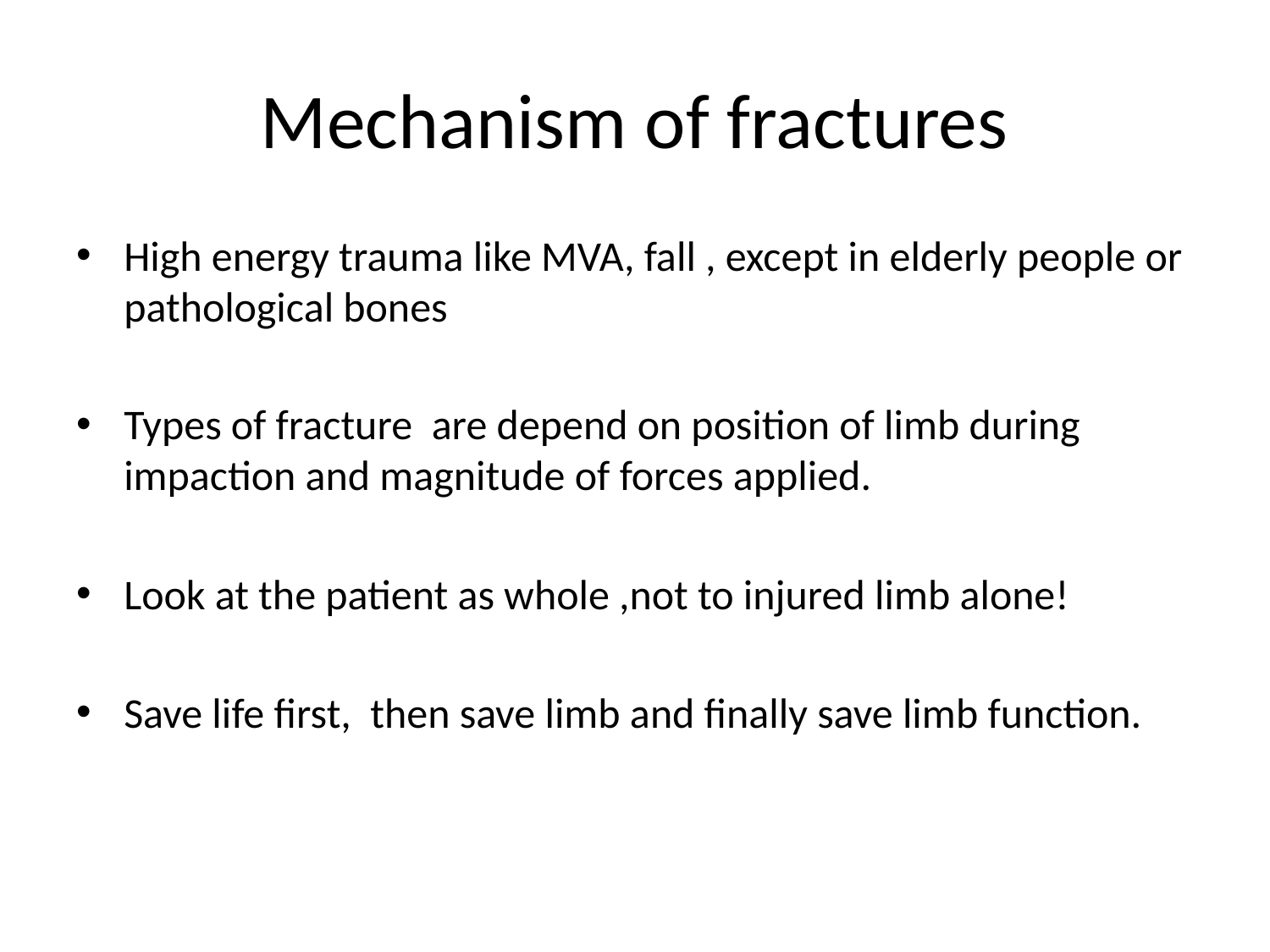

# Mechanism of fractures
High energy trauma like MVA, fall , except in elderly people or  pathological bones

Types of fracture  are depend on position of limb during impaction and magnitude of forces applied.

Look at the patient as whole ,not to injured limb alone!

Save life first,  then save limb and finally save limb function.